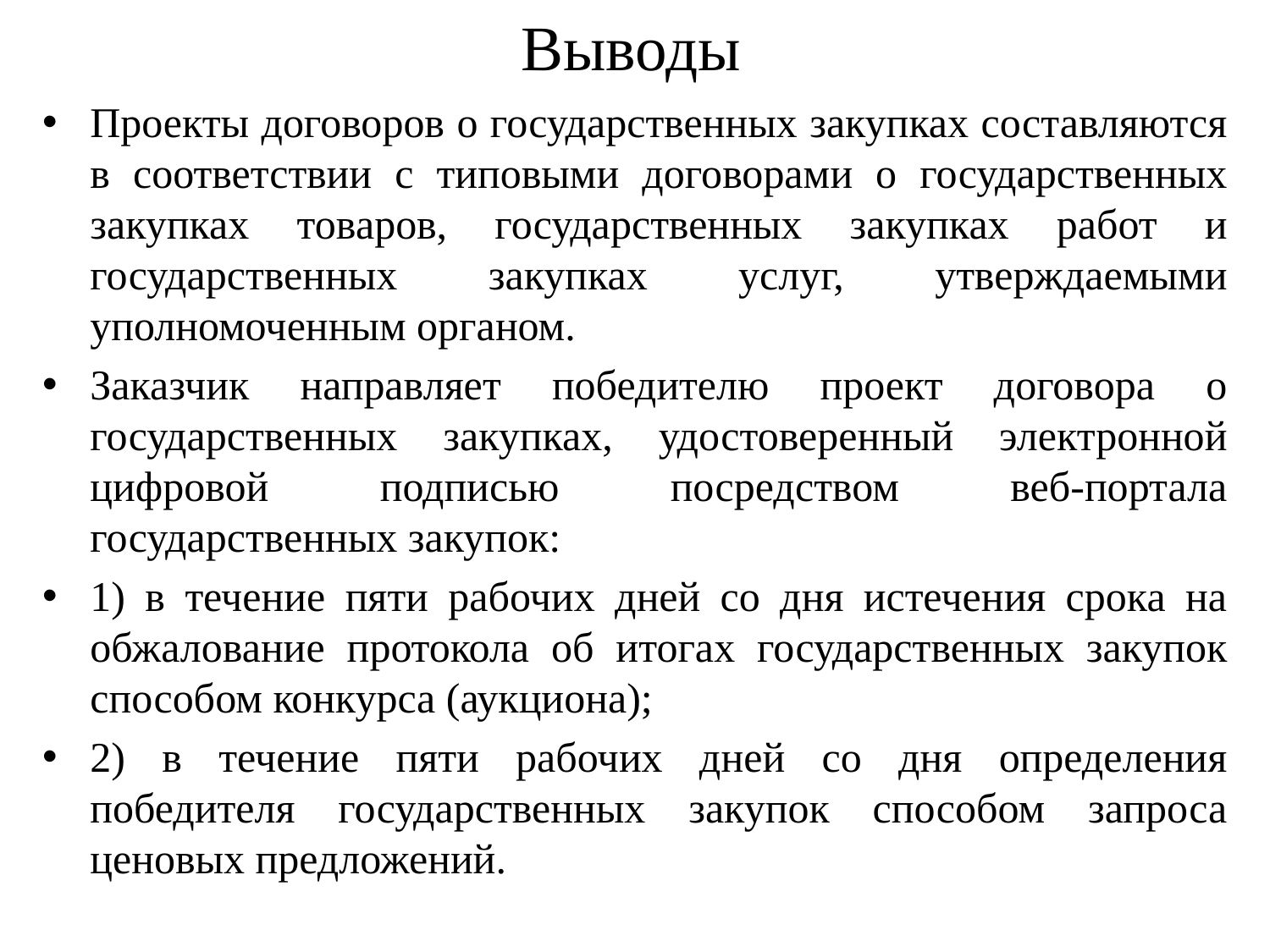

# Выводы
Проекты договоров о государственных закупках составляются в соответствии с типовыми договорами о государственных закупках товаров, государственных закупках работ и государственных закупках услуг, утверждаемыми уполномоченным органом.
Заказчик направляет победителю проект договора о государственных закупках, удостоверенный электронной цифровой подписью посредством веб-портала государственных закупок:
1) в течение пяти рабочих дней со дня истечения срока на обжалование протокола об итогах государственных закупок способом конкурса (аукциона);
2) в течение пяти рабочих дней со дня определения победителя государственных закупок способом запроса ценовых предложений.